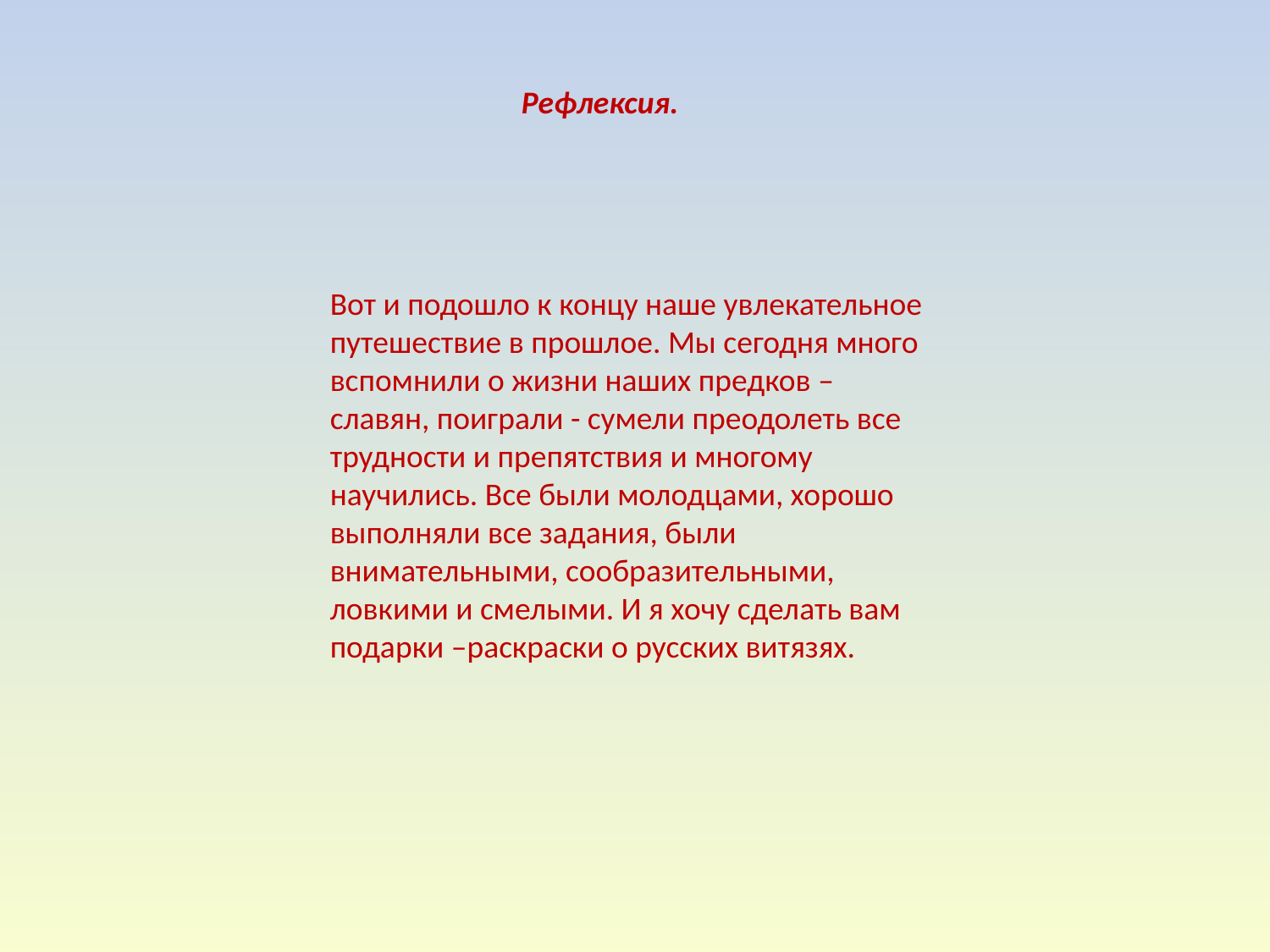

Рефлексия.

Вот и подошло к концу наше увлекательное путешествие в прошлое. Мы сегодня много вспомнили о жизни наших предков – славян, поиграли - сумели преодолеть все трудности и препятствия и многому научились. Все были молодцами, хорошо выполняли все задания, были внимательными, сообразительными, ловкими и смелыми. И я хочу сделать вам подарки –раскраски о русских витязях.